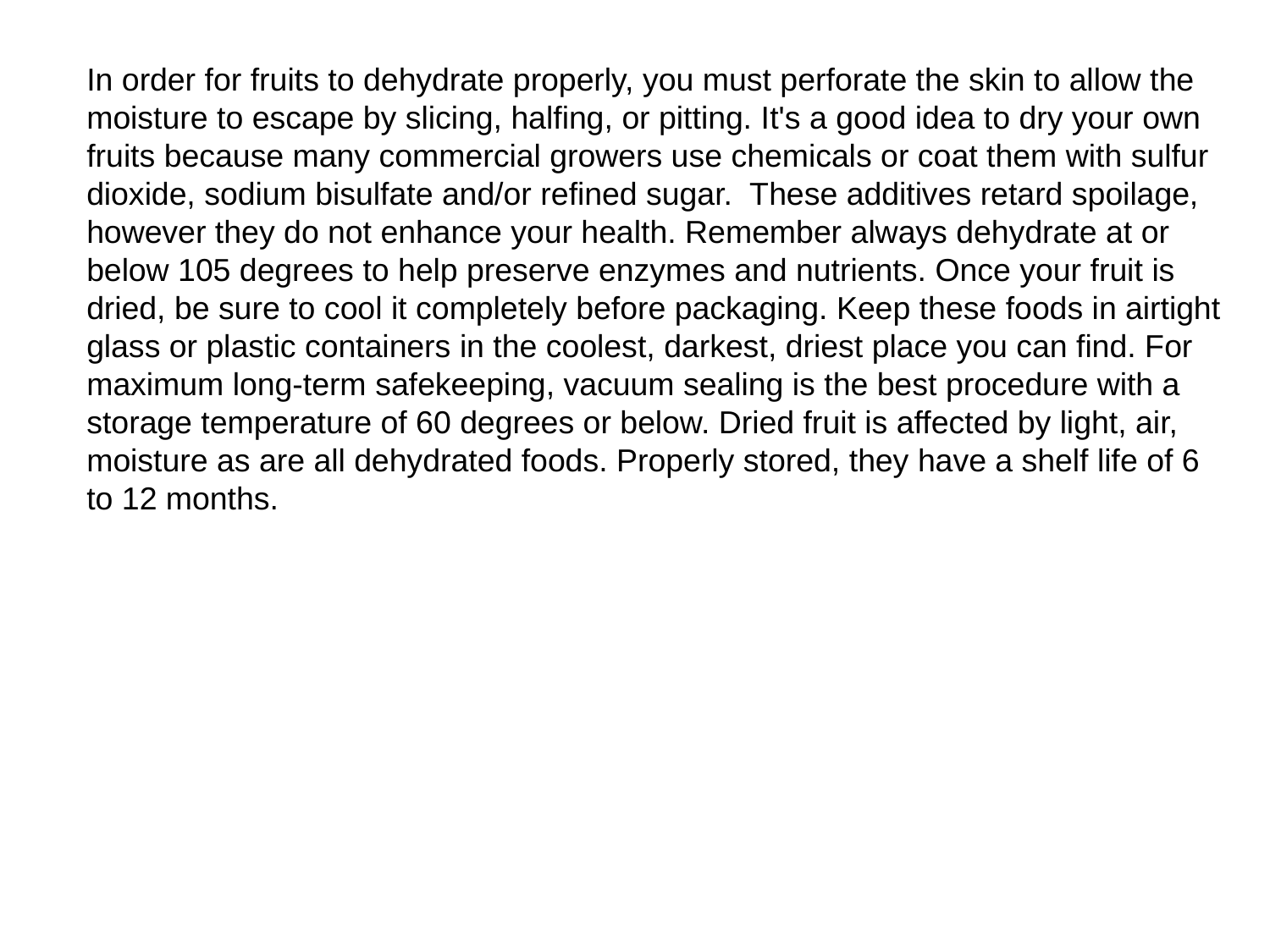

In order for fruits to dehydrate properly, you must perforate the skin to allow the moisture to escape by slicing, halfing, or pitting. It's a good idea to dry your own fruits because many commercial growers use chemicals or coat them with sulfur dioxide, sodium bisulfate and/or refined sugar.  These additives retard spoilage, however they do not enhance your health. Remember always dehydrate at or below 105 degrees to help preserve enzymes and nutrients. Once your fruit is dried, be sure to cool it completely before packaging. Keep these foods in airtight glass or plastic containers in the coolest, darkest, driest place you can find. For maximum long-term safekeeping, vacuum sealing is the best procedure with a storage temperature of 60 degrees or below. Dried fruit is affected by light, air, moisture as are all dehydrated foods. Properly stored, they have a shelf life of 6 to 12 months.